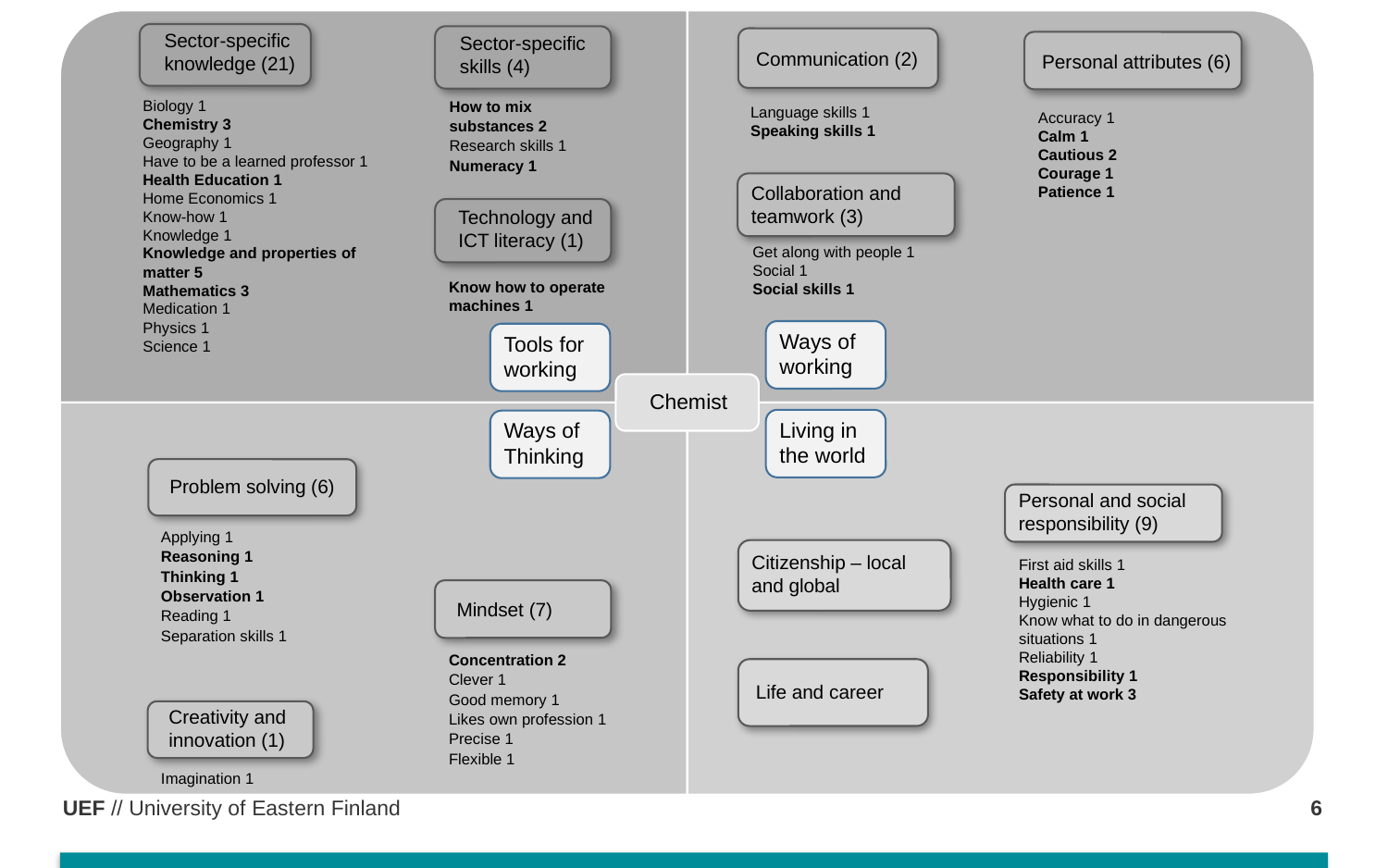

Chemist
Sector-specific knowledge (21)

Sector-specific skills (4)

Communication (2)

Personal attributes (6)
How to mix
substances 2
Research skills 1
Numeracy 1
Biology 1
Chemistry 3
Geography 1
Have to be a learned professor 1
Health Education 1
Home Economics 1
Know-how 1
Knowledge 1
Knowledge and properties of matter 5
Mathematics 3
Medication 1
Physics 1
Science 1
Language skills 1
Speaking skills 1
Accuracy 1
Calm 1
Cautious 2
Courage 1
Patience 1

Collaboration and teamwork (3)
Technology and ICT literacy (1)

Get along with people 1
Social 1
Social skills 1
Know how to operate machines 1

Ways of working

Tools for working

Living in the world

Ways of Thinking

Problem solving (6)
Personal and social responsibility (9)

Applying 1
Reasoning 1
Thinking 1
Observation 1
Reading 1
Separation skills 1

Citizenship – local and global
First aid skills 1
Health care 1
Hygienic 1
Know what to do in dangerous situations 1
Reliability 1
Responsibility 1
Safety at work 3

Mindset (7)
Concentration 2
Clever 1
Good memory 1
Likes own profession 1
Precise 1
Flexible 1

Life and career
Creativity and innovation (1)

Imagination 1
6